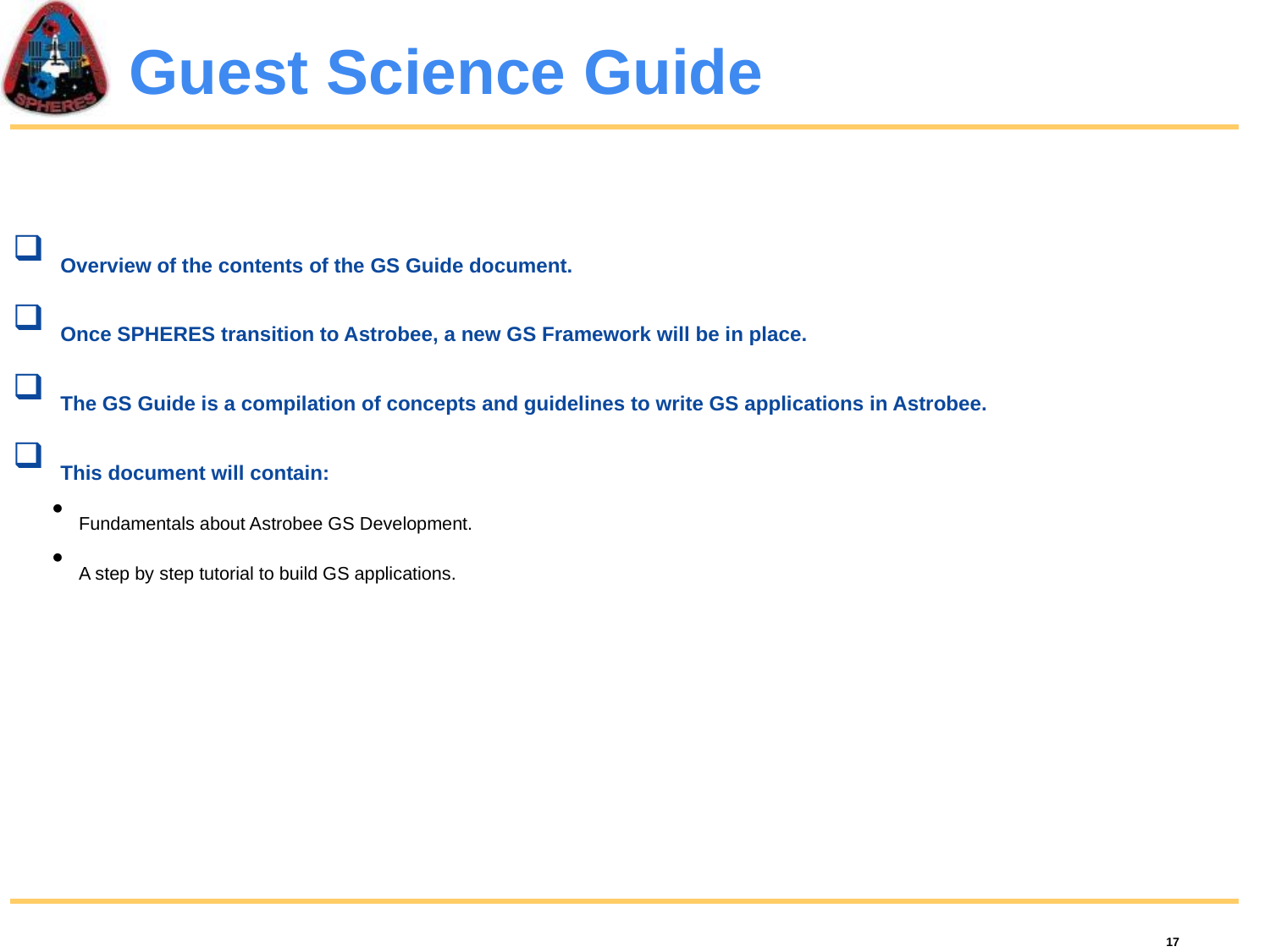

# Guest Science Guide
Overview of the contents of the GS Guide document.
Once SPHERES transition to Astrobee, a new GS Framework will be in place.
The GS Guide is a compilation of concepts and guidelines to write GS applications in Astrobee.
This document will contain:
Fundamentals about Astrobee GS Development.
A step by step tutorial to build GS applications.